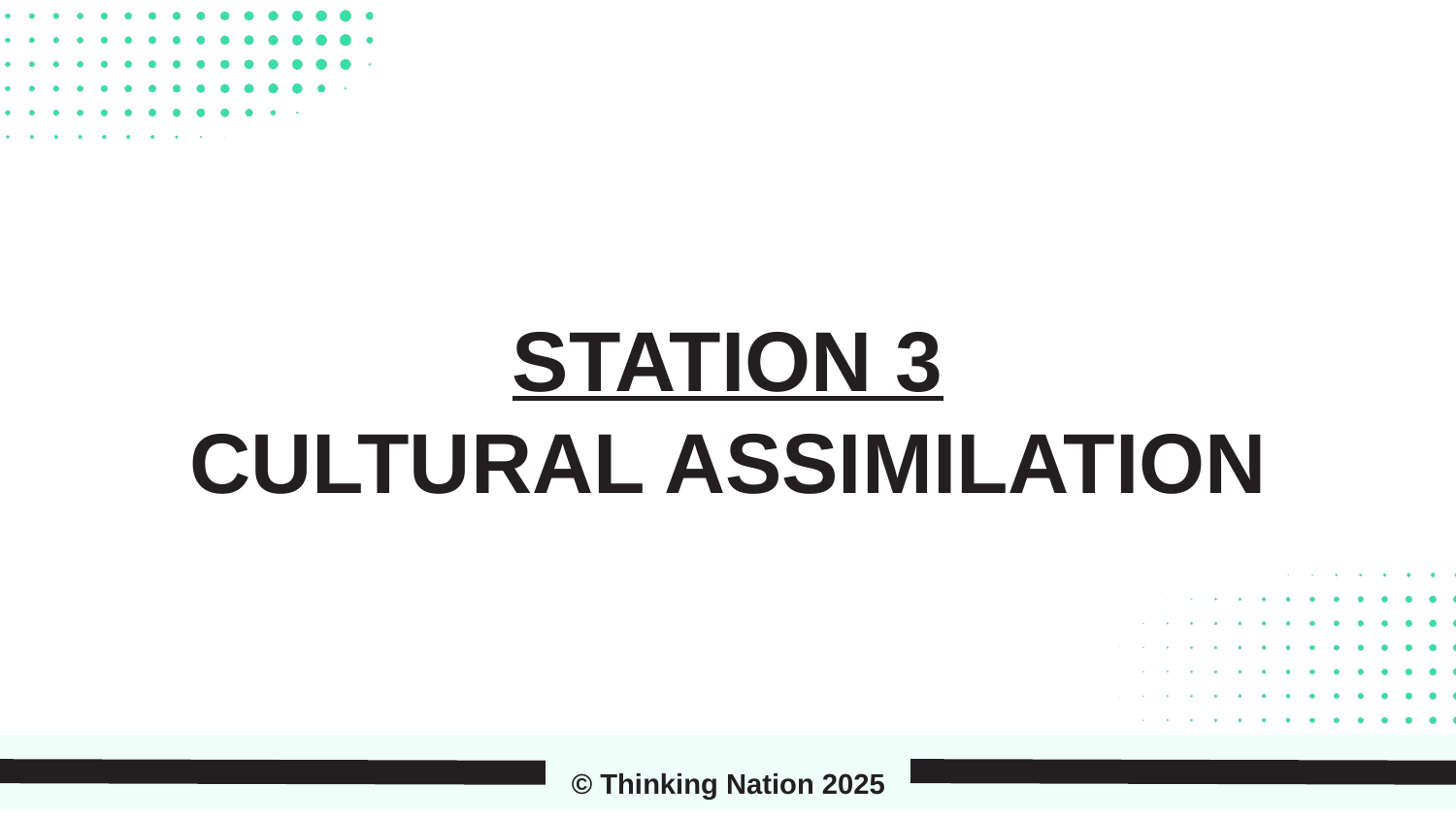

STATION 3
CULTURAL ASSIMILATION

© Thinking Nation 2025